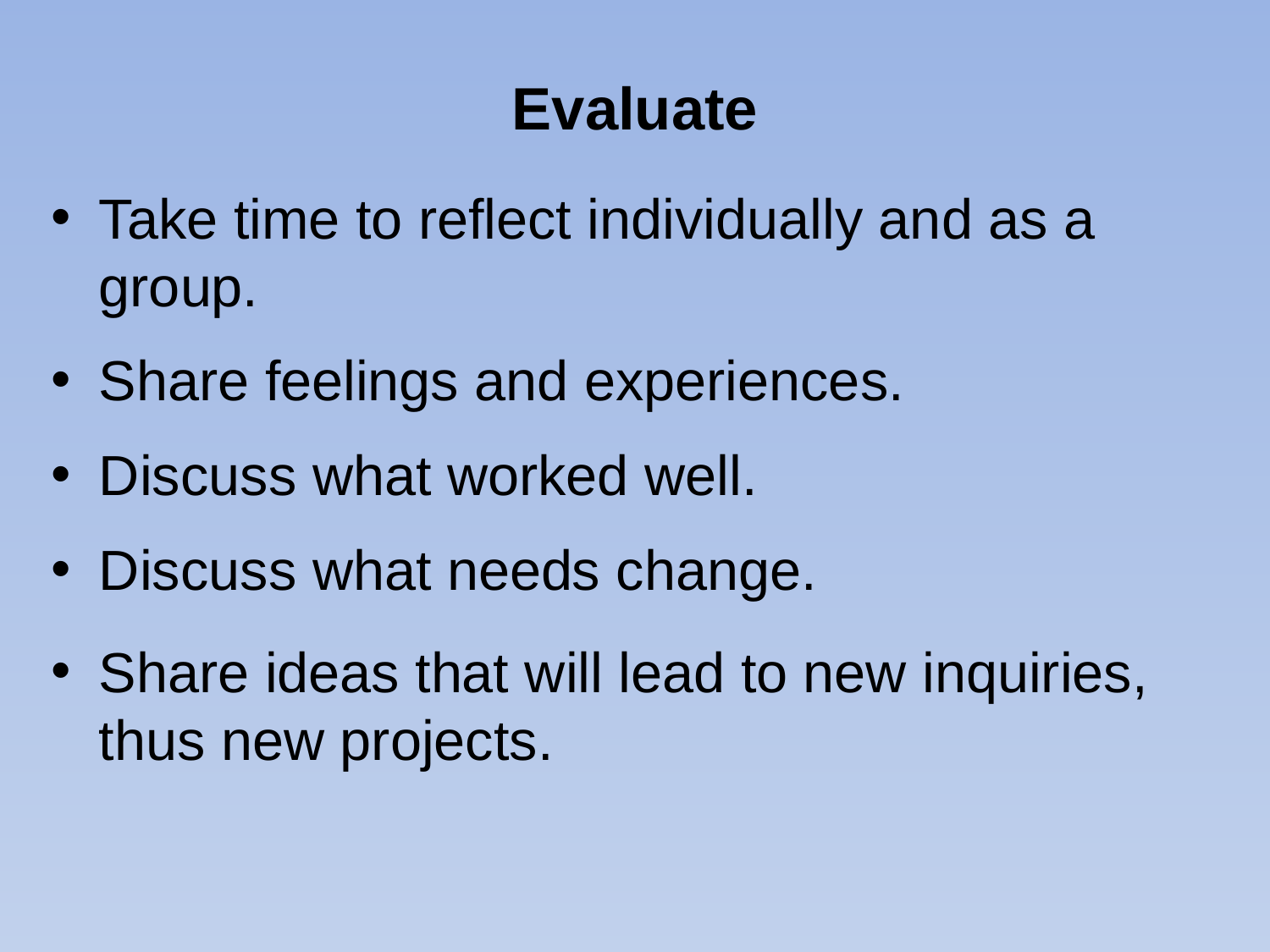

# Evaluate
Take time to reflect individually and as a group.

Share feelings and experiences.

Discuss what worked well.

Discuss what needs change.

Share ideas that will lead to new inquiries, thus new projects.